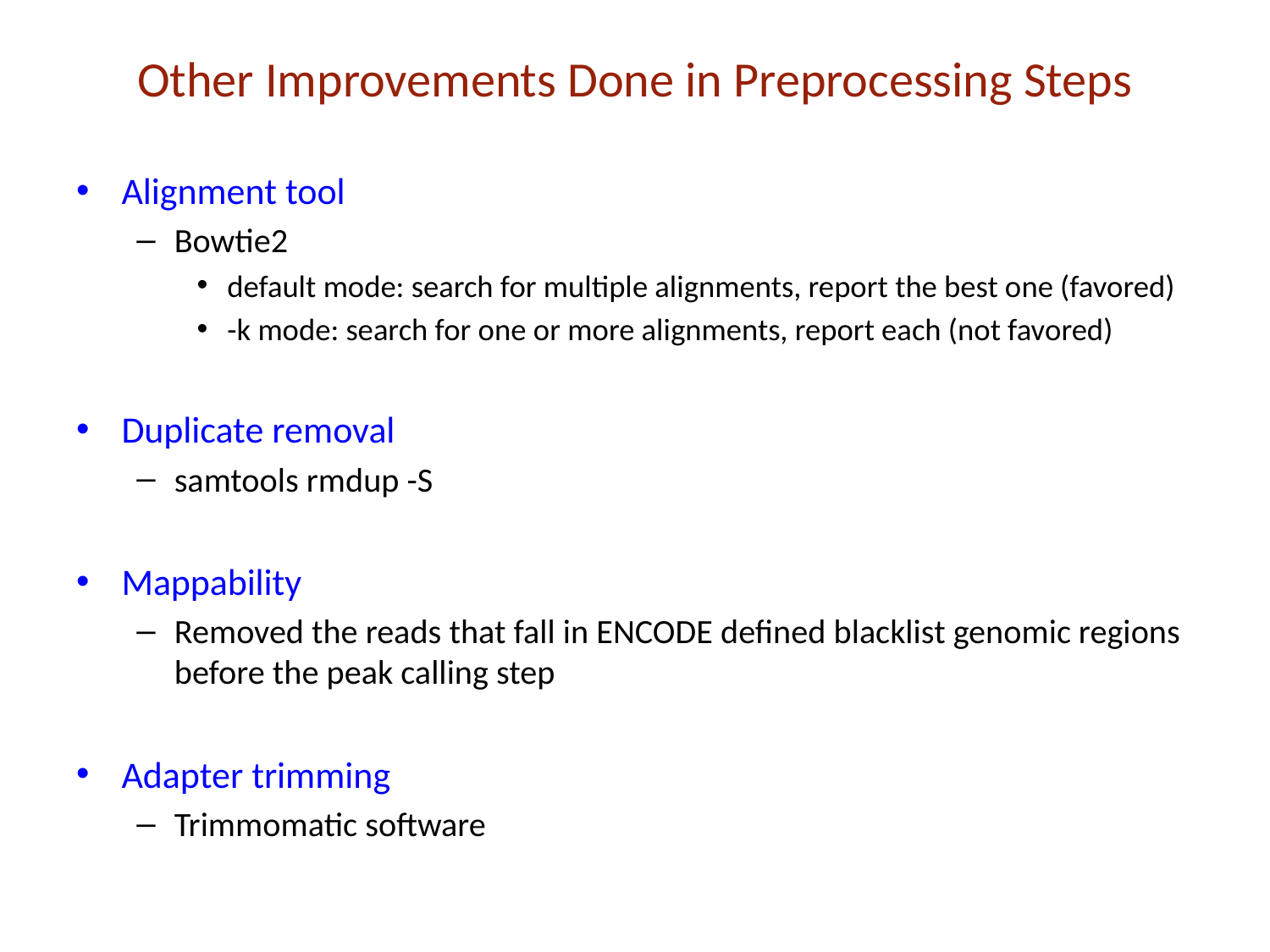

# Other Improvements Done in Preprocessing Steps
Alignment tool
Bowtie2
default mode: search for multiple alignments, report the best one (favored)
-k mode: search for one or more alignments, report each (not favored)

Duplicate removal
samtools rmdup -S

Mappability
Removed the reads that fall in ENCODE defined blacklist genomic regions before the peak calling step

Adapter trimming
Trimmomatic software